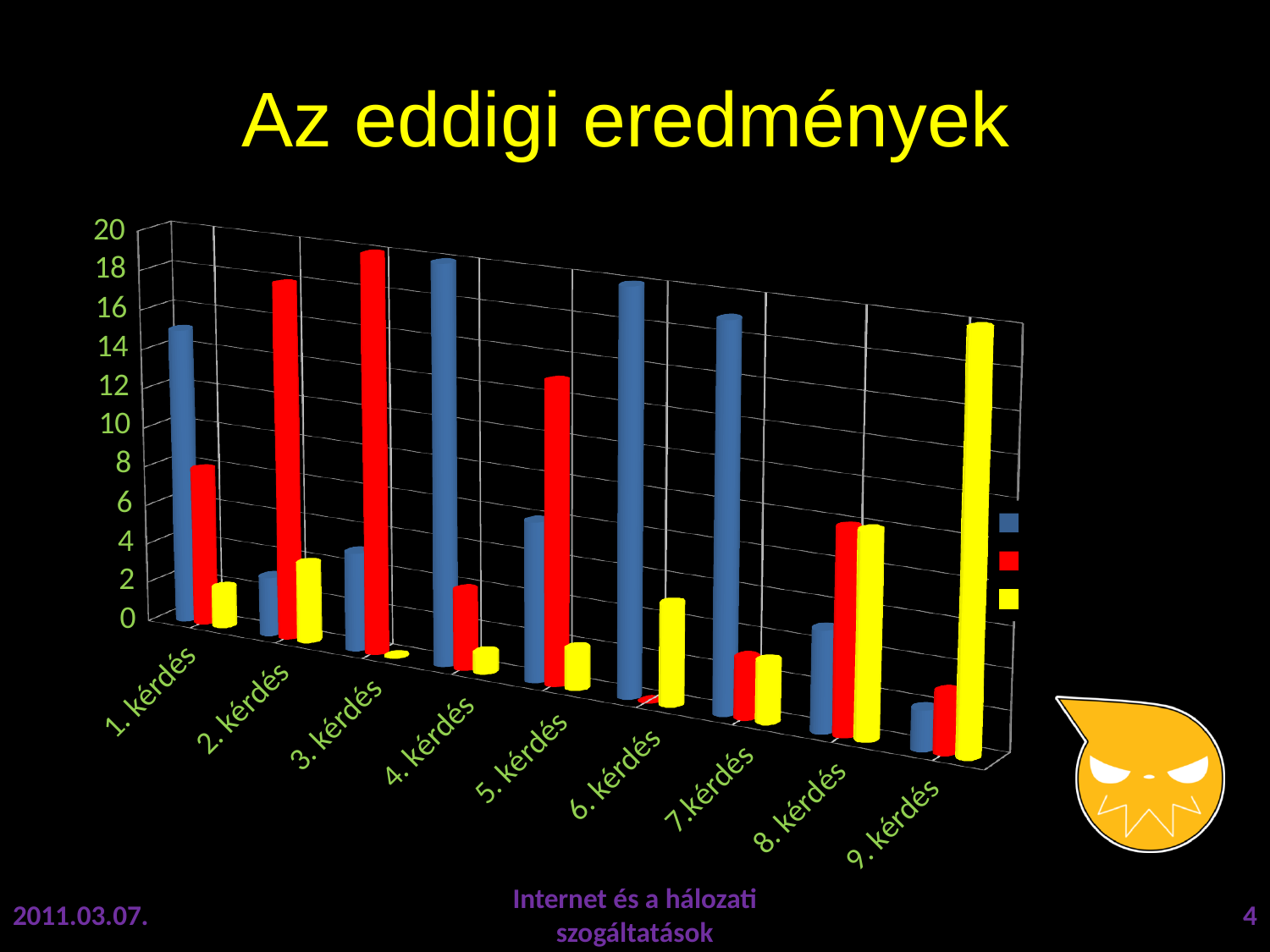

# Az eddigi eredmények

[unsupported chart]

2011.03.07.
Internet és a hálozati szogáltatások
4